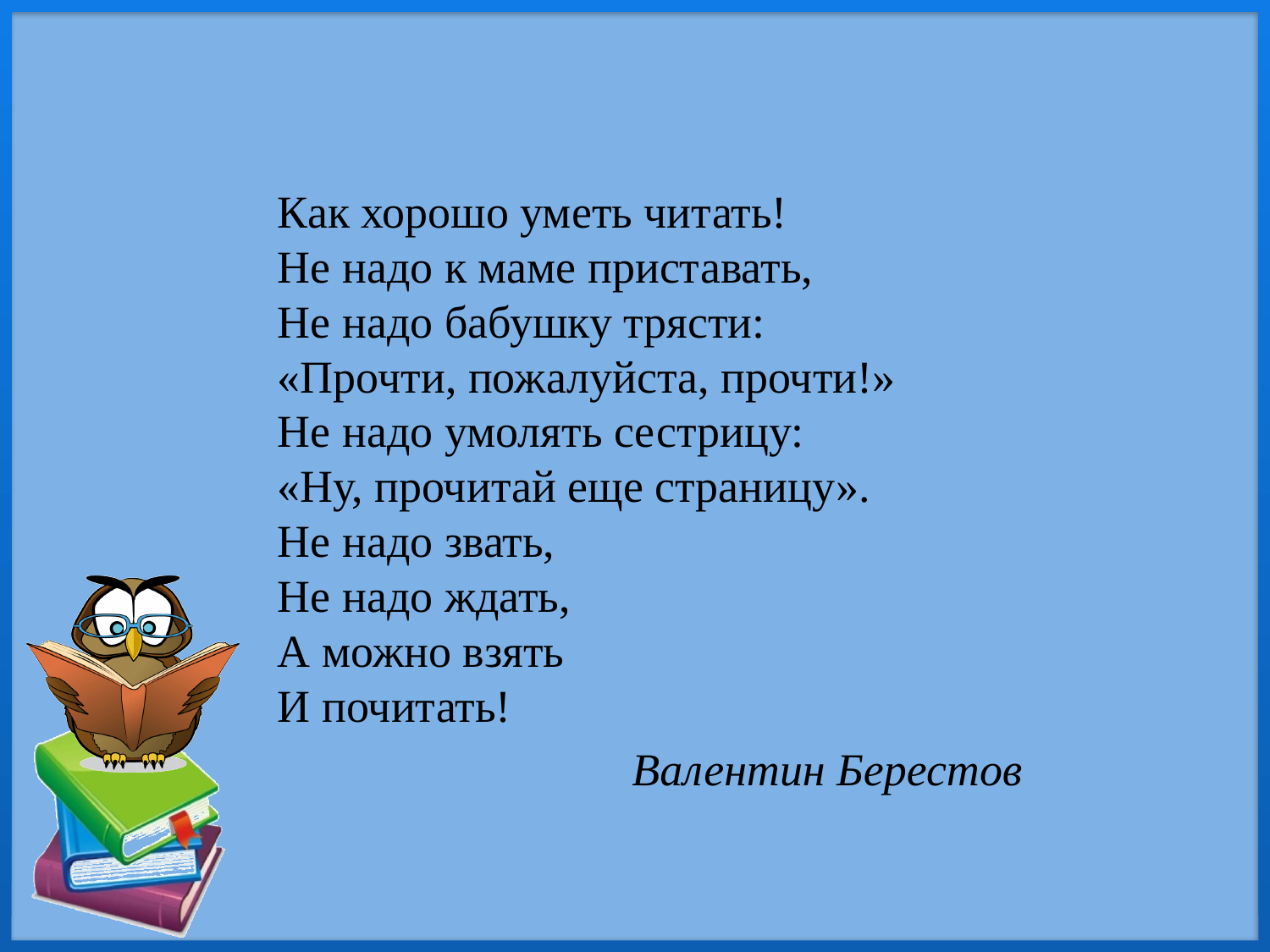

Как хорошо уметь читать!
Не надо к маме приставать,
Не надо бабушку трясти:
«Прочти, пожалуйста, прочти!»
Не надо умолять сестрицу:
«Ну, прочитай еще страницу».
Не надо звать,
Не надо ждать,
А можно взять
И почитать!
                               Валентин Берестов